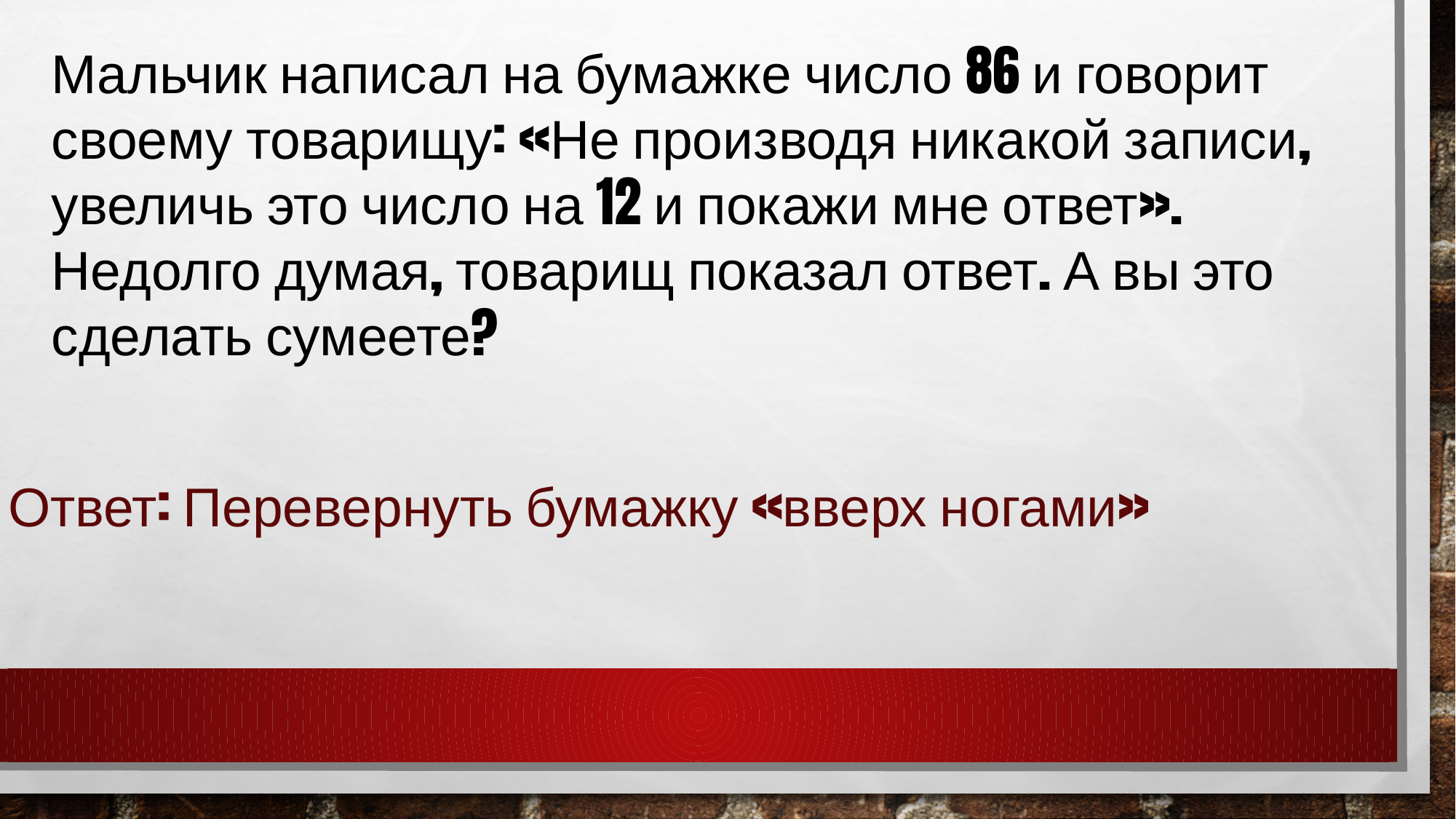

Мальчик написал на бумажке число 86 и говорит своему товарищу: «Не производя никакой записи, увеличь это число на 12 и покажи мне ответ». Недолго думая, товарищ показал ответ. А вы это сделать сумеете?
Ответ: Перевернуть бумажку «вверх ногами»